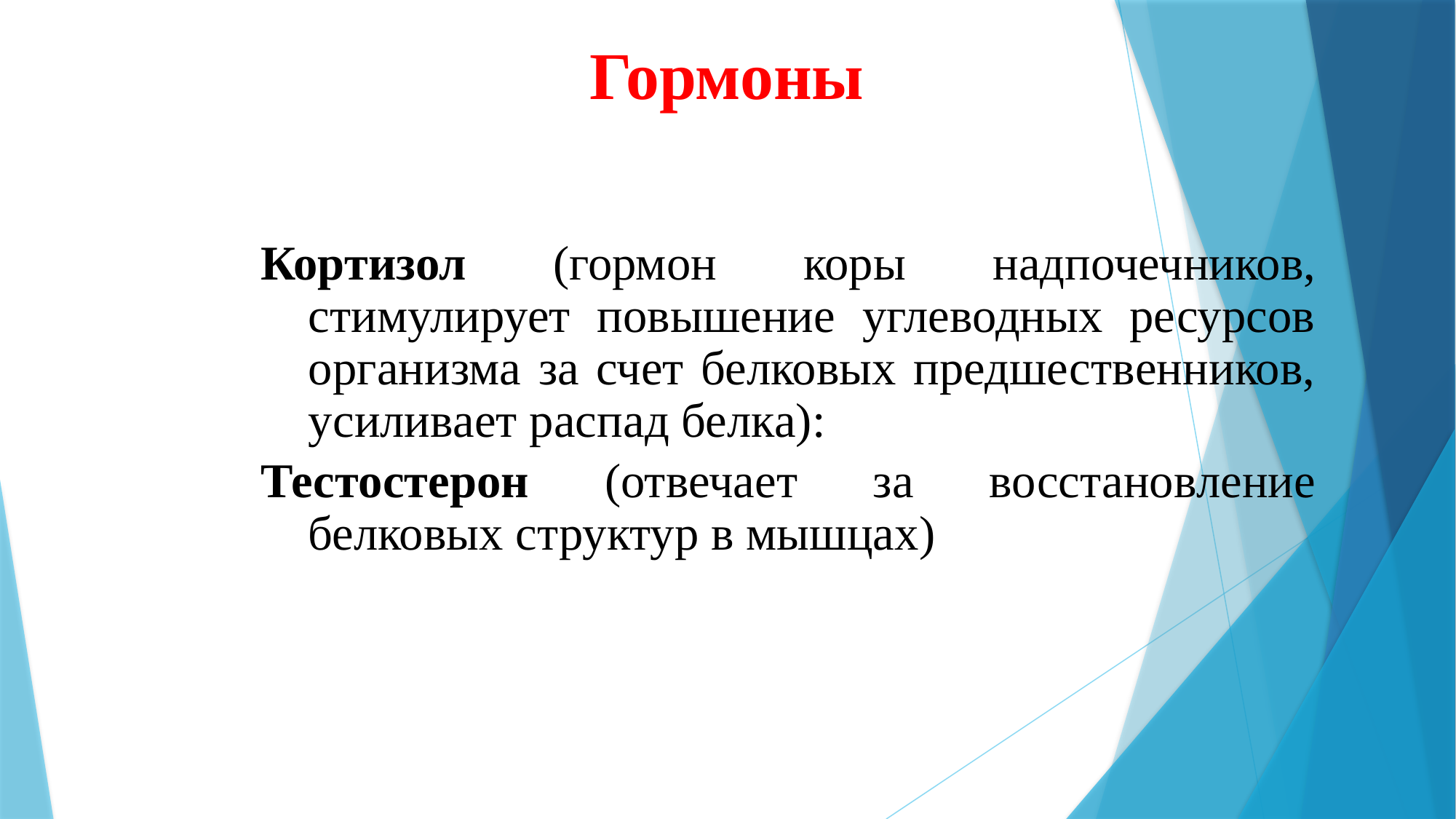

Гормоны
Кортизол (гормон коры надпочечников, стимулирует повышение углеводных ресурсов организма за счет белковых предшественников, усиливает распад белка):
Тестостерон (отвечает за восстановление белковых структур в мышцах)